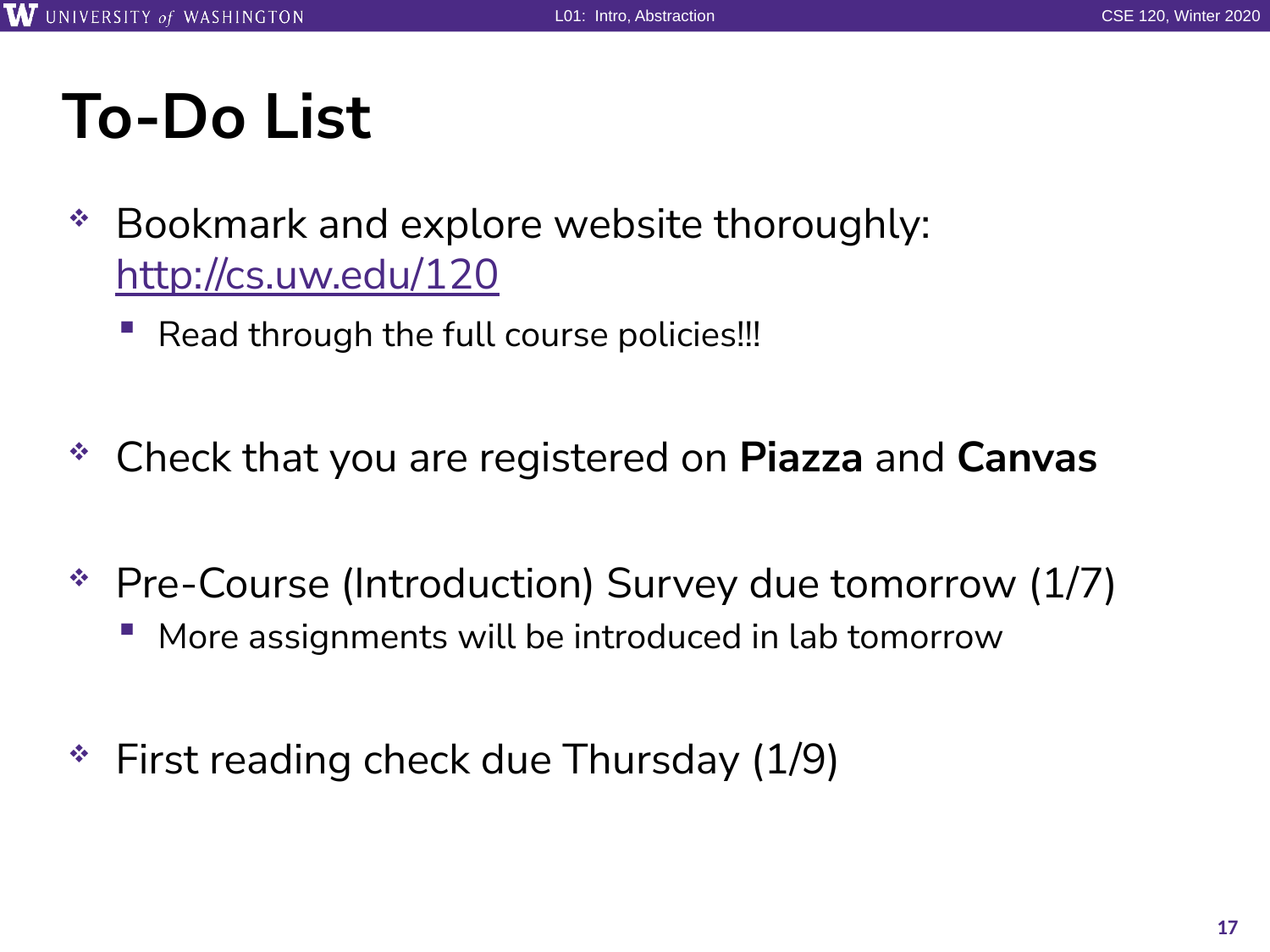

# To-Do List
Bookmark and explore website thoroughly:  http://cs.uw.edu/120
Read through the full course policies!!!

Check that you are registered on Piazza and Canvas

Pre-Course (Introduction) Survey due tomorrow (1/7)
More assignments will be introduced in lab tomorrow

First reading check due Thursday (1/9)
17